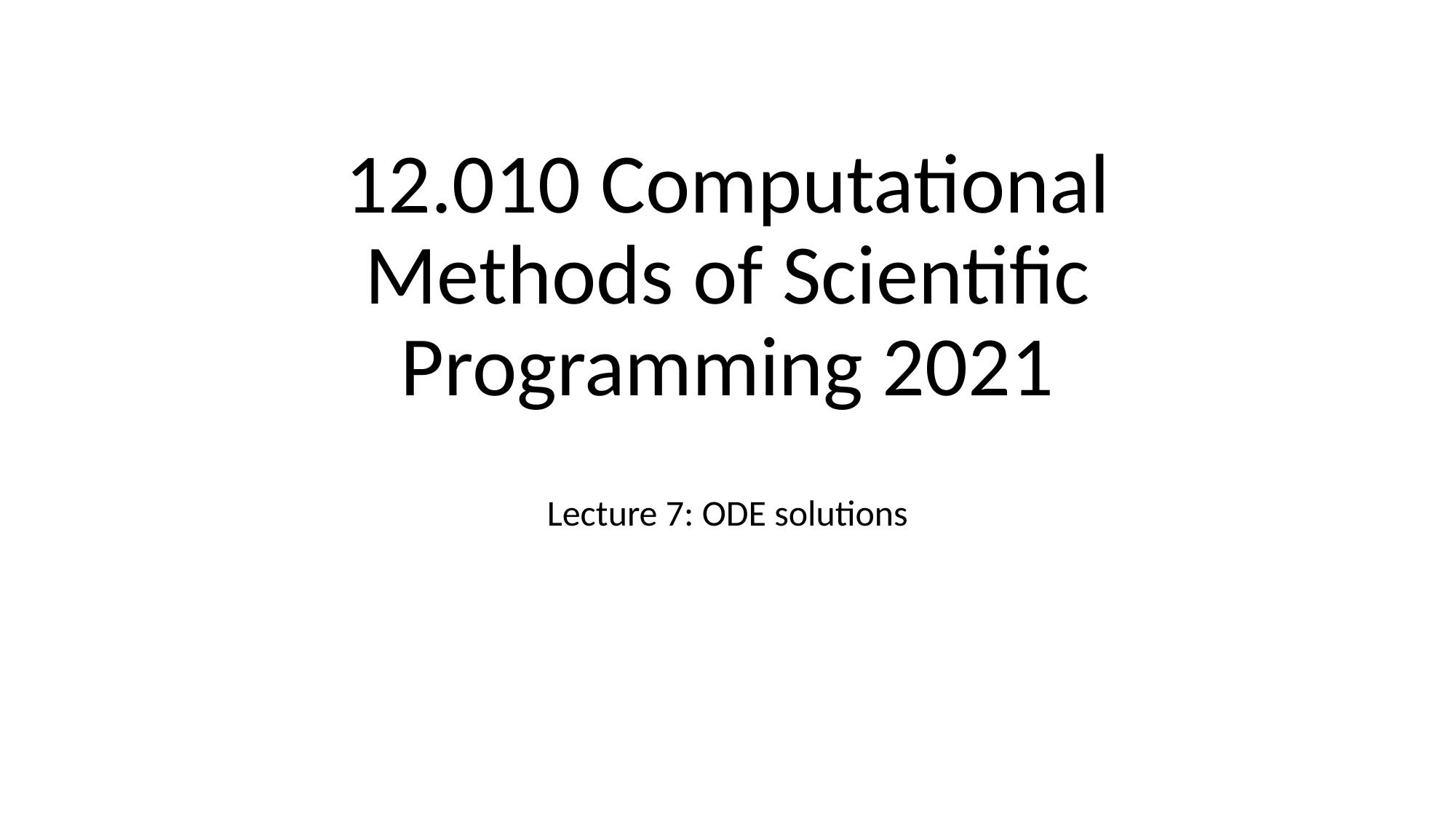

# 12.010 Computational Methods of Scientific Programming 2021

Lecture 7: ODE solutions